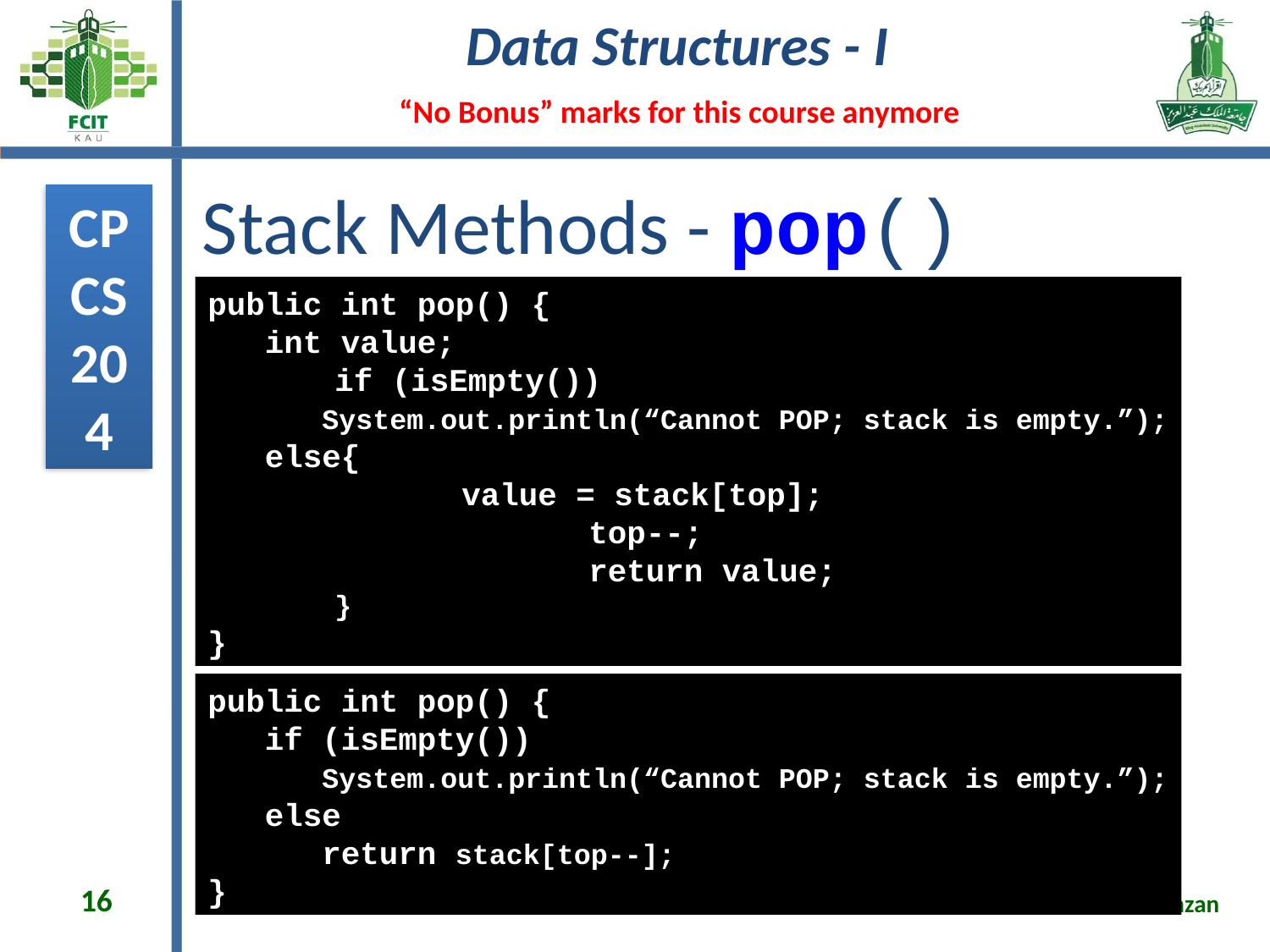

# Stack Methods - pop()
public int pop() {
   int value;
	if (isEmpty())
      System.out.println(“Cannot POP; stack is empty.”);
   else{
      		value = stack[top];
			top--;
			return value;
	}
}

public int pop() {
   if (isEmpty())
      System.out.println(“Cannot POP; stack is empty.”);
   else
      return stack[top--];
}
16